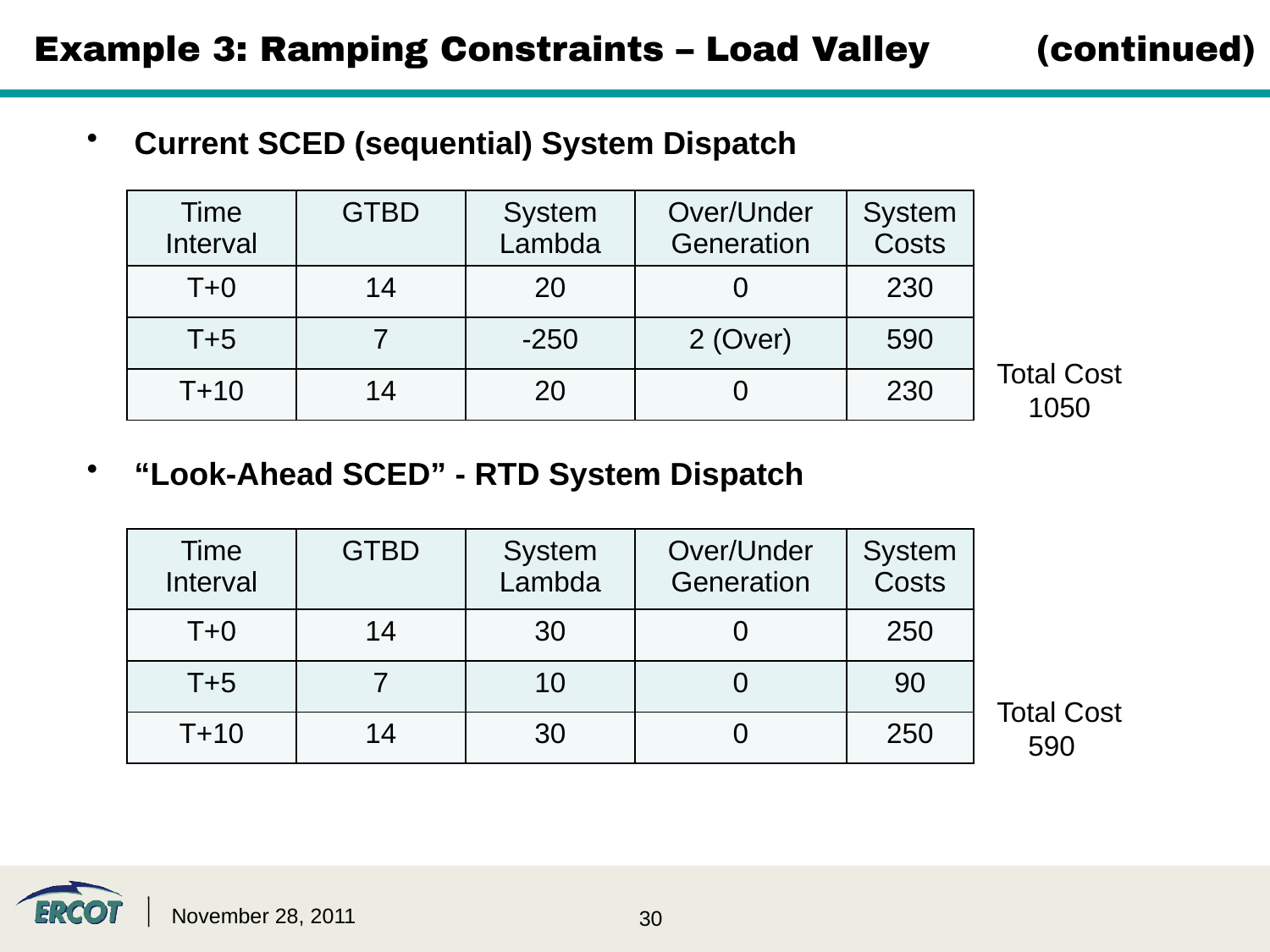

# Example 3: Ramping Constraints – Load Valley         (continued)
Current SCED (sequential) System Dispatch

“Look-Ahead SCED” - RTD System Dispatch

| Time Interval | GTBD | System Lambda | Over/Under Generation | System Costs |
| --- | --- | --- | --- | --- |
| T+0 | 14 | 20 | 0 | 230 |
| T+5 | 7 | -250 | 2 (Over) | 590 |
| T+10 | 14 | 20 | 0 | 230 |
Total Cost
    1050
| Time Interval | GTBD | System Lambda | Over/Under Generation | System Costs |
| --- | --- | --- | --- | --- |
| T+0 | 14 | 30 | 0 | 250 |
| T+5 | 7 | 10 | 0 | 90 |
| T+10 | 14 | 30 | 0 | 250 |
Total Cost
    590
November 28, 2011